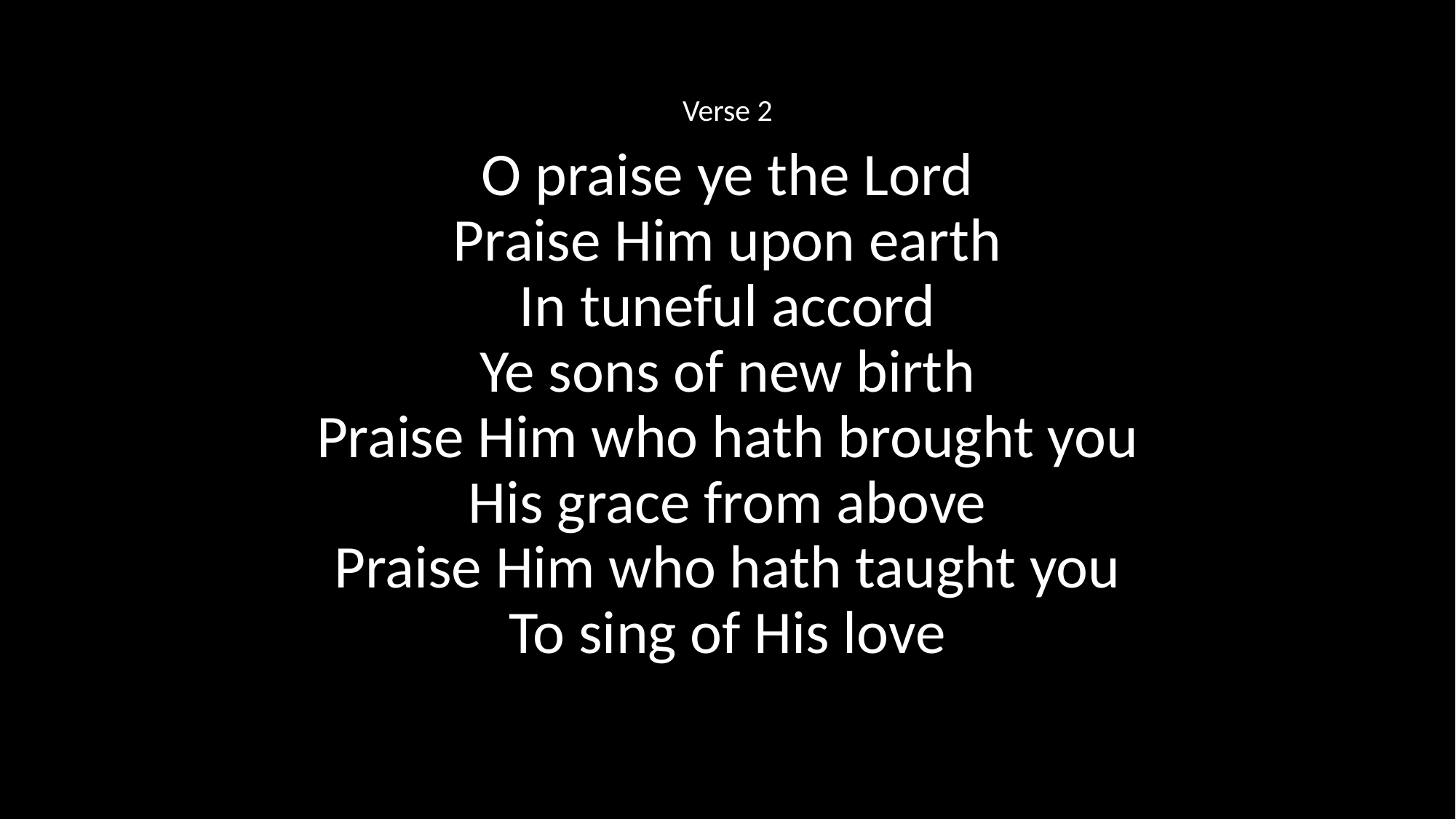

Verse 2
O praise ye the Lord
Praise Him upon earth
In tuneful accord
Ye sons of new birth
Praise Him who hath brought you
His grace from above
Praise Him who hath taught you
To sing of His love